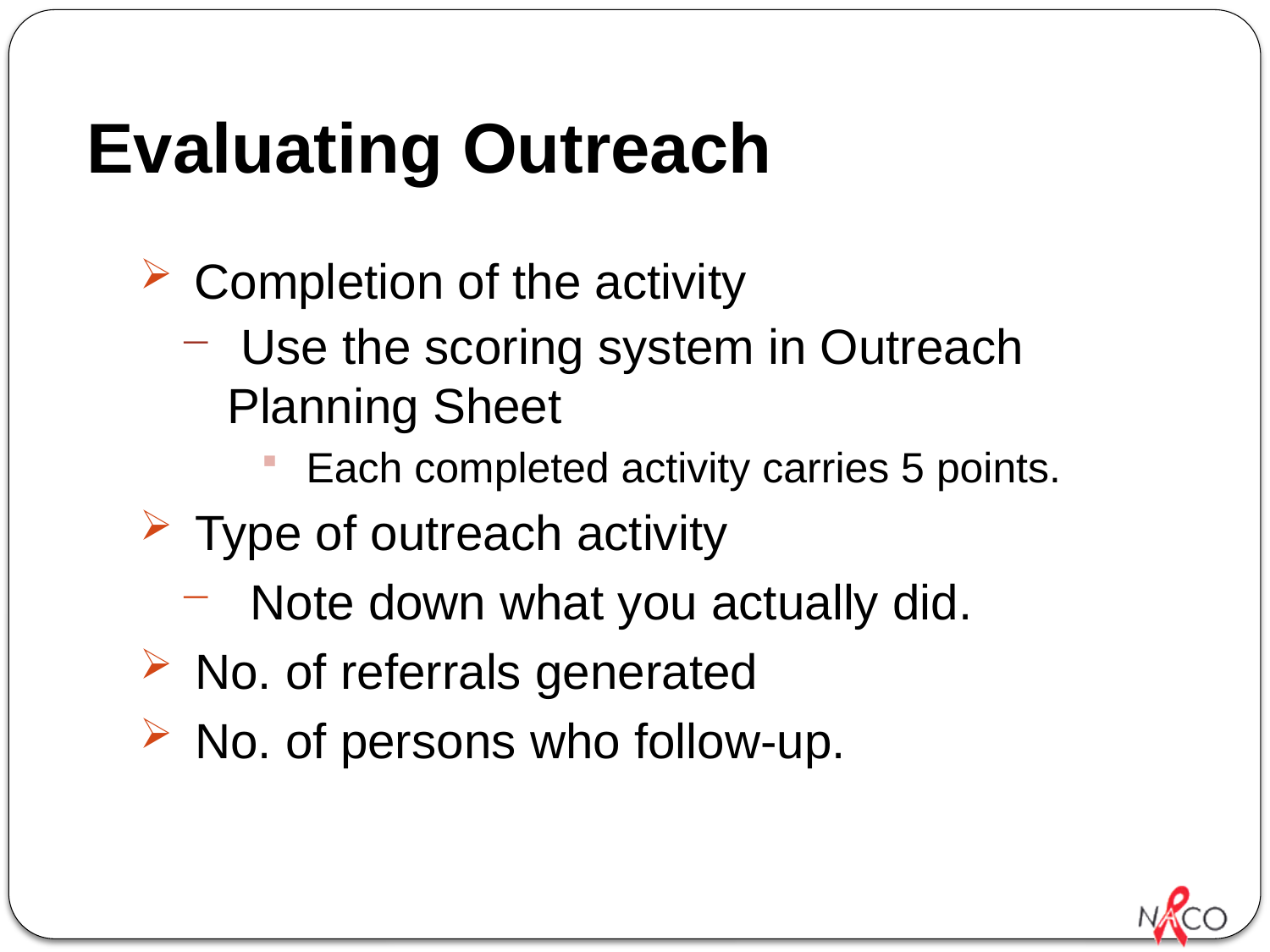

# Evaluating Outreach
Completion of the activity
 Use the scoring system in Outreach Planning Sheet
Each completed activity carries 5 points.
Type of outreach activity
 Note down what you actually did.
No. of referrals generated
No. of persons who follow-up.